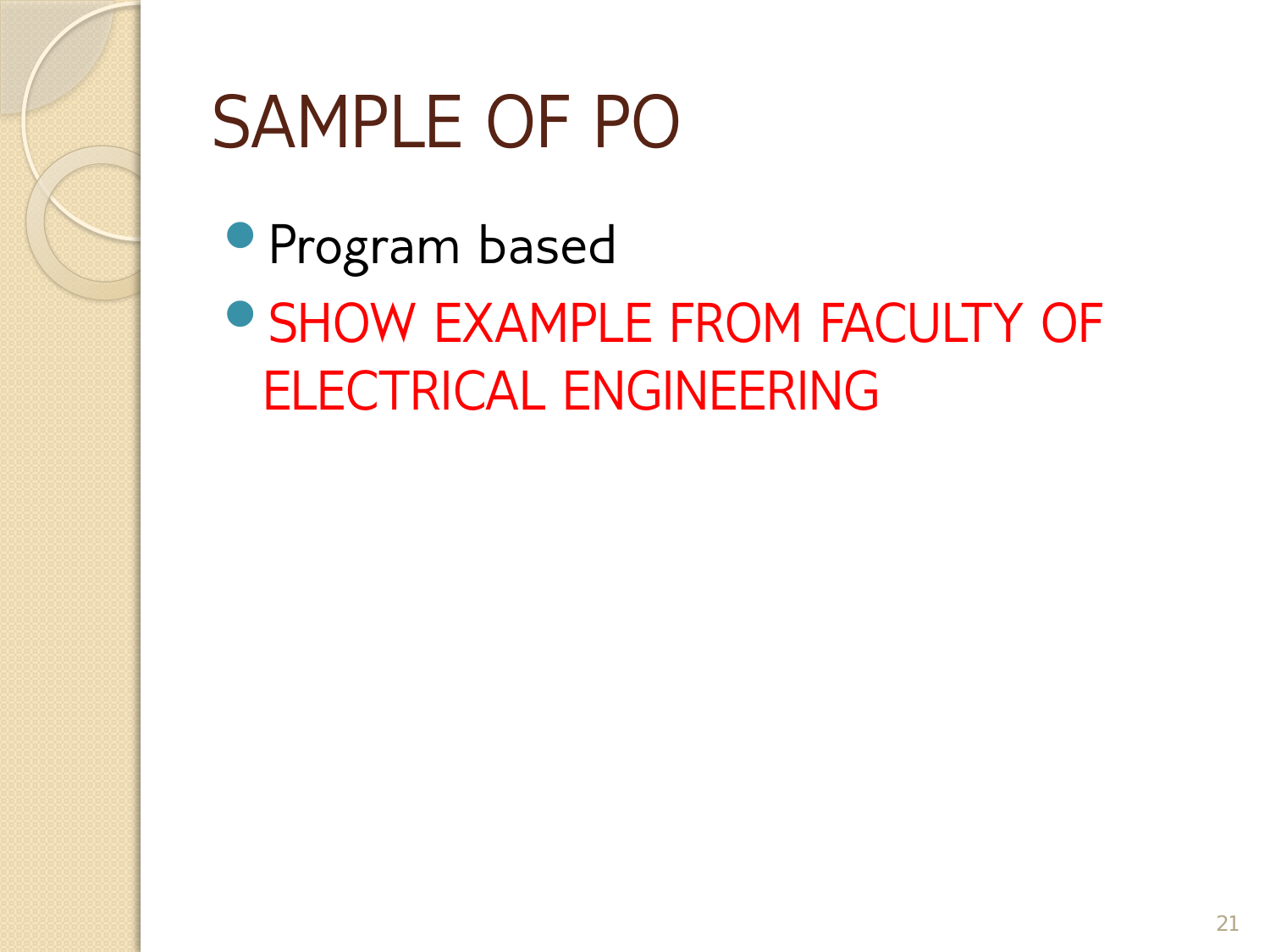

# SAMPLE OF PO
Program based
SHOW EXAMPLE FROM FACULTY OF ELECTRICAL ENGINEERING
21